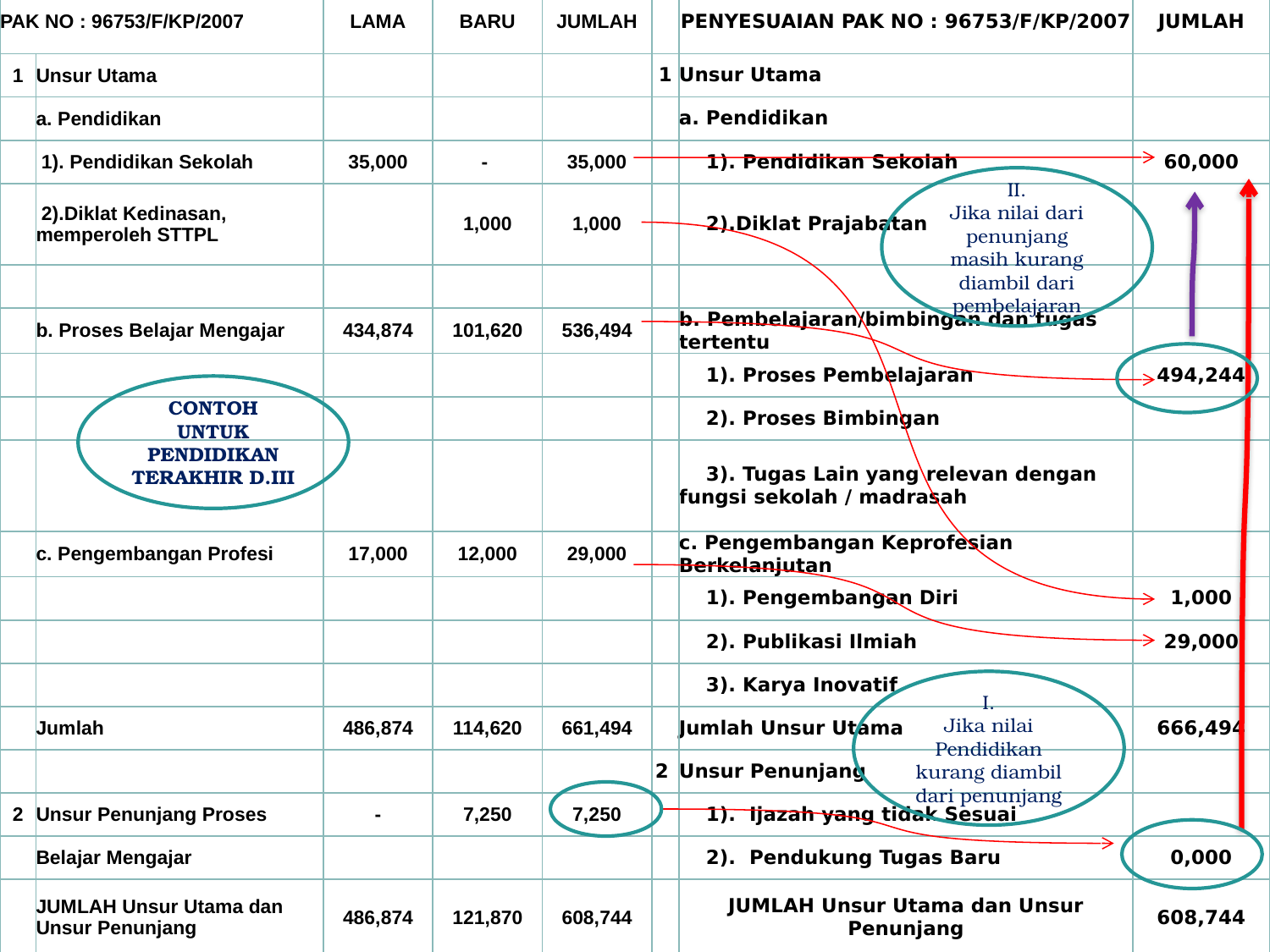

| PAK NO : 96753/F/KP/2007 |  | LAMA | BARU | JUMLAH |  | PENYESUAIAN PAK NO : 96753/F/KP/2007 | JUMLAH |
| --- | --- | --- | --- | --- | --- | --- | --- |
| 1 | Unsur Utama |  |  |  | 1 | Unsur Utama |  |
|  | a. Pendidikan |  |  |  |  | a. Pendidikan |  |
|  | 1). Pendidikan Sekolah | 35,000 | - | 35,000 |  | 1). Pendidikan Sekolah | 60,000 |
|  | 2).Diklat Kedinasan, memperoleh STTPL |  | 1,000 | 1,000 |  | 2).Diklat Prajabatan |  |
|  |  |  |  |  |  |  |  |
|  | b. Proses Belajar Mengajar | 434,874 | 101,620 | 536,494 |  | b. Pembelajaran/bimbingan dan tugas tertentu |  |
|  |  |  |  |  |  | 1). Proses Pembelajaran | 494,244 |
|  |  |  |  |  |  | 2). Proses Bimbingan |  |
|  |  |  |  |  |  | 3). Tugas Lain yang relevan dengan fungsi sekolah / madrasah |  |
|  | c. Pengembangan Profesi | 17,000 | 12,000 | 29,000 |  | c. Pengembangan Keprofesian Berkelanjutan |  |
|  |  |  |  |  |  | 1). Pengembangan Diri | 1,000 |
|  |  |  |  |  |  | 2). Publikasi Ilmiah | 29,000 |
|  |  |  |  |  |  | 3). Karya Inovatif |  |
|  | Jumlah | 486,874 | 114,620 | 661,494 |  | Jumlah Unsur Utama | 666,494 |
|  |  |  |  |  | 2 | Unsur Penunjang |  |
| 2 | Unsur Penunjang Proses | - | 7,250 | 7,250 |  | 1). Ijazah yang tidak Sesuai |  |
|  | Belajar Mengajar |  |  |  |  | 2). Pendukung Tugas Baru | 0,000 |
|  | JUMLAH Unsur Utama dan Unsur Penunjang | 486,874 | 121,870 | 608,744 |  | JUMLAH Unsur Utama dan Unsur Penunjang | 608,744 |
#
II.
Jika nilai dari penunjang masih kurang diambil dari pembelajaran

CONTOH UNTUK PENDIDIKAN TERAKHIR D.III
I.
Jika nilai Pendidikan kurang diambil dari penunjang